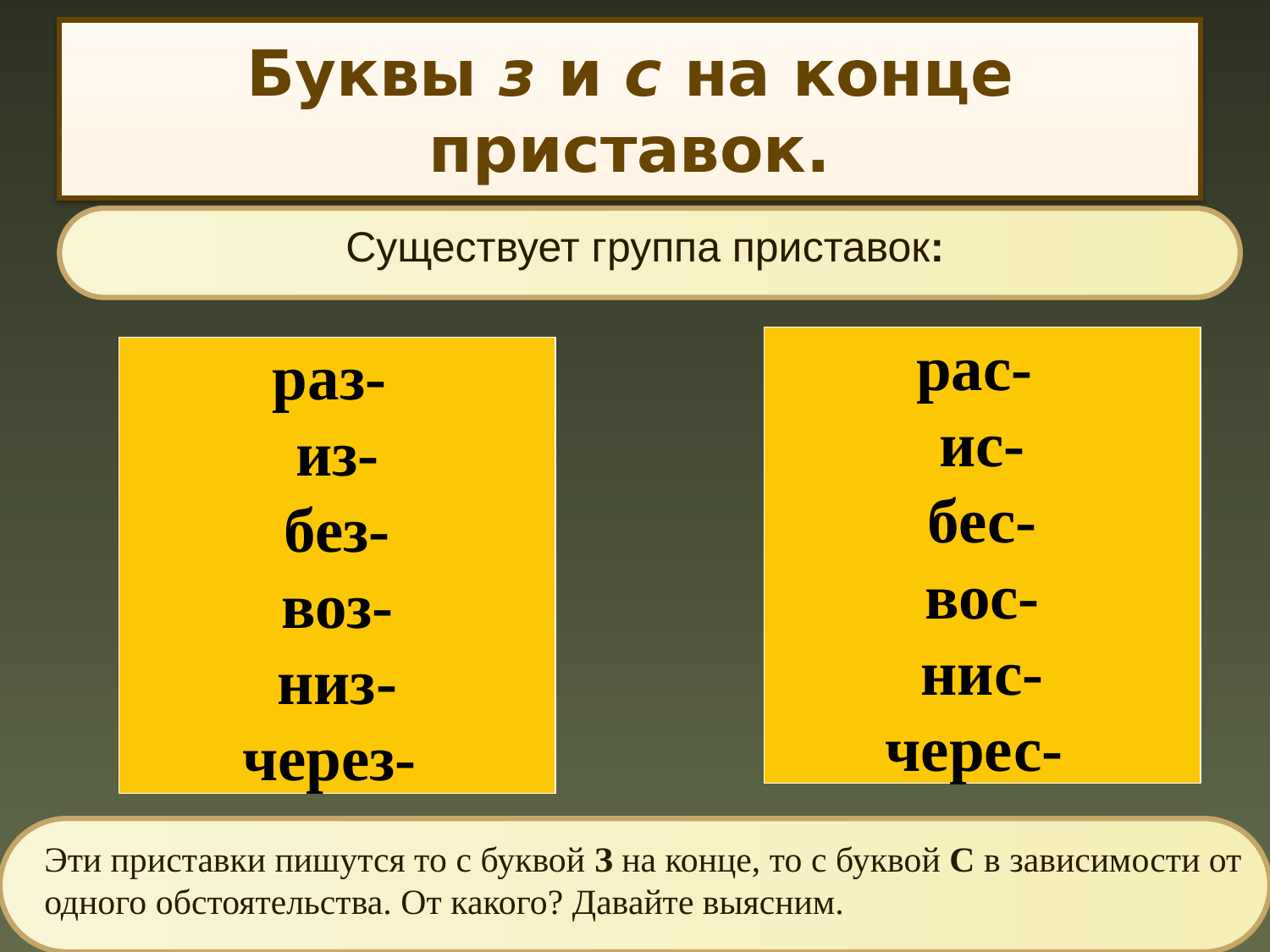

# Буквы з и с на конце приставок.

Существует группа приставок:
рас-
ис-
бес-
вос-
нис-
черес-
раз-
из-
без-
воз-
низ-
через-

Эти приставки пишутся то с буквой З на конце, то с буквой С в зависимости от одного обстоятельства. От какого? Давайте выясним.